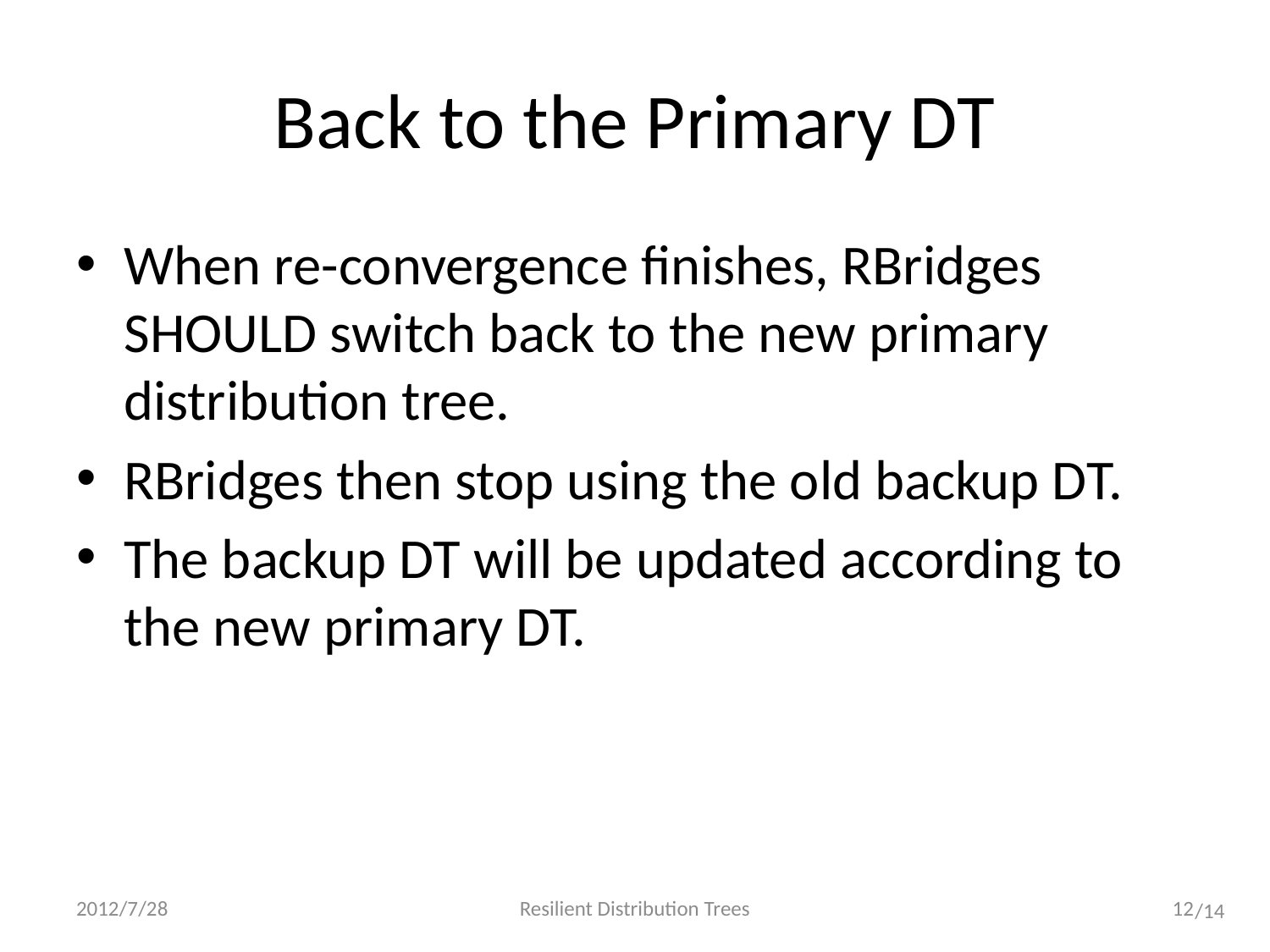

# Back to the Primary DT
When re-convergence finishes, RBridges SHOULD switch back to the new primary distribution tree.
RBridges then stop using the old backup DT.
The backup DT will be updated according to the new primary DT.
2012/7/28
Resilient Distribution Trees
12